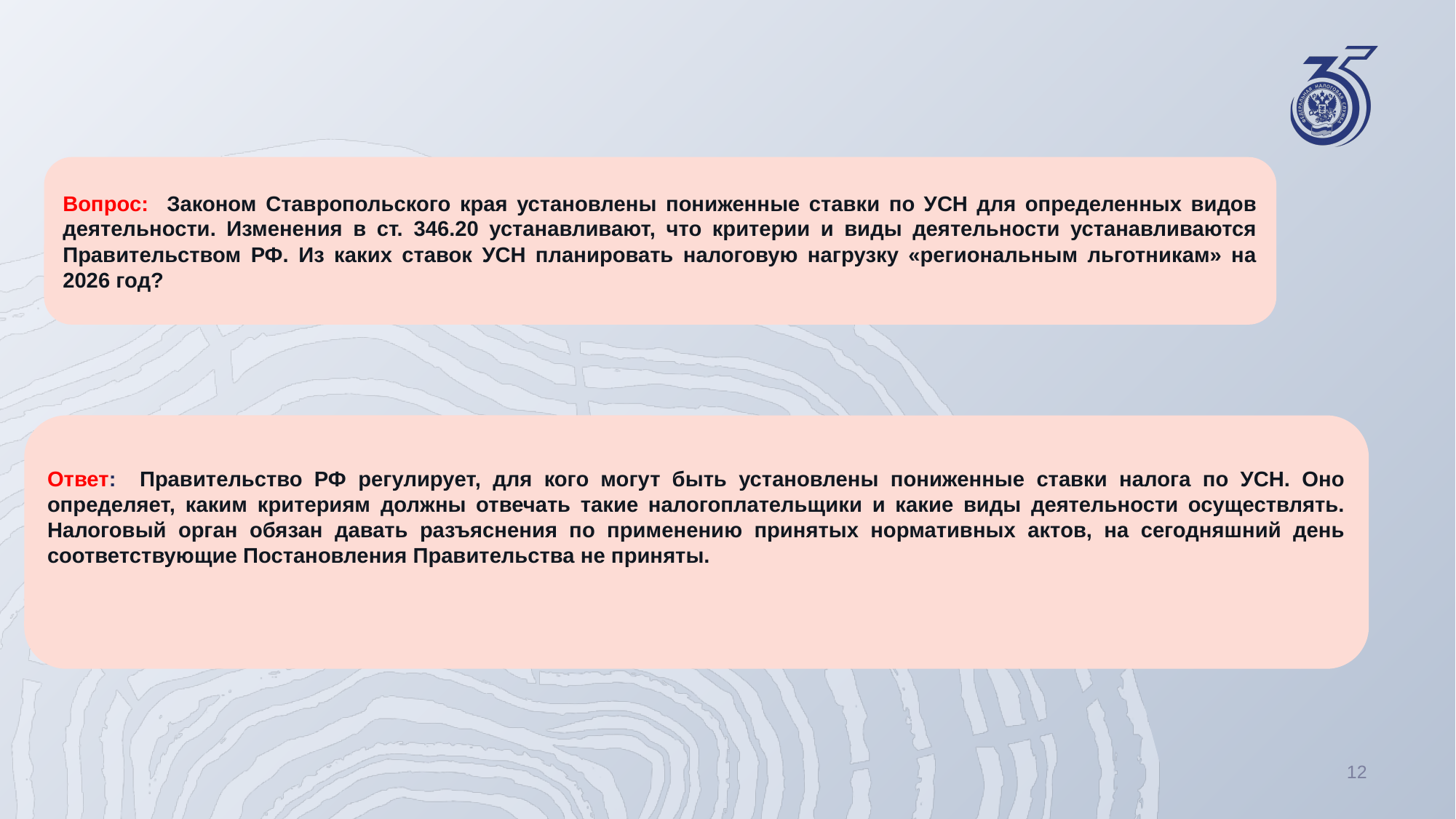

Вопрос:  Законом Ставропольского края установлены пониженные ставки по УСН для определенных видов деятельности. Изменения в ст. 346.20 устанавливают, что критерии и виды деятельности устанавливаются Правительством РФ. Из каких ставок УСН планировать налоговую нагрузку «региональным льготникам» на 2026 год?
Ответ:  Правительство РФ регулирует, для кого могут быть установлены пониженные ставки налога по УСН. Оно определяет, каким критериям должны отвечать такие налогоплательщики и какие виды деятельности осуществлять. Налоговый орган обязан давать разъяснения по применению принятых нормативных актов, на сегодняшний день соответствующие Постановления Правительства не приняты.

12